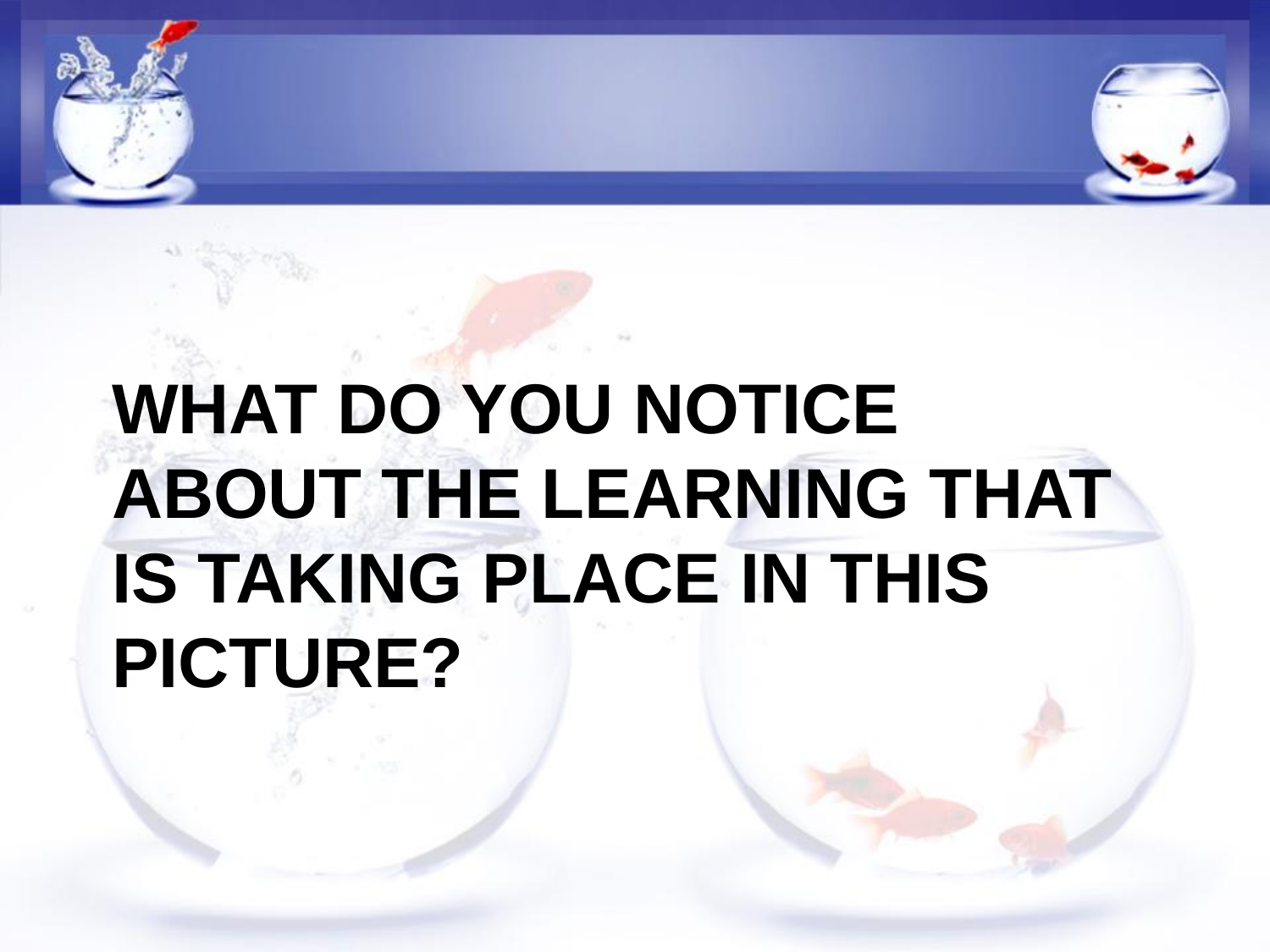

# What do you notice about the learning that is taking place in this picture?